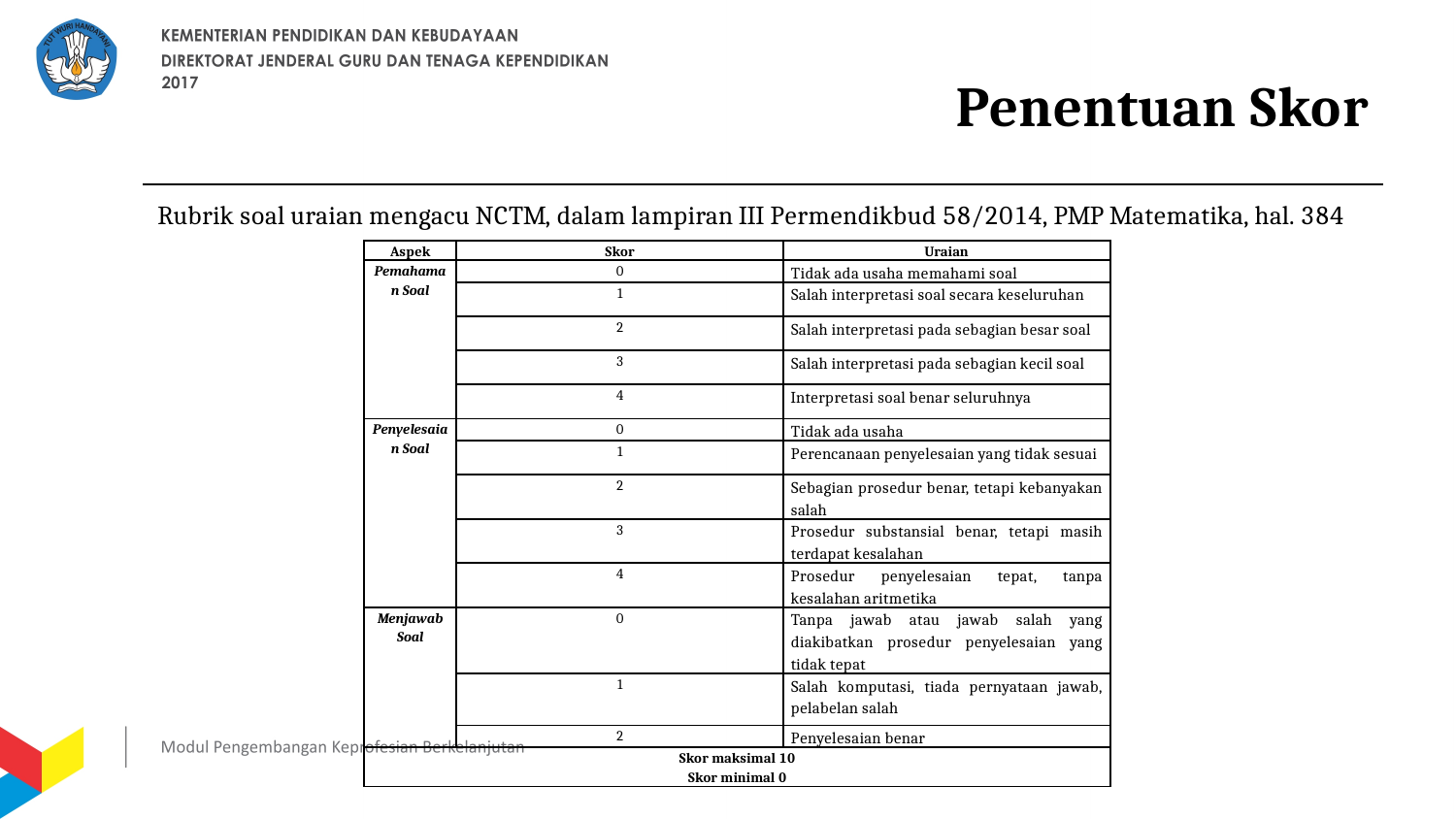

# Penentuan Skor
Rubrik soal uraian mengacu NCTM, dalam lampiran III Permendikbud 58/2014, PMP Matematika, hal. 384

| Aspek | Skor | Uraian |
| --- | --- | --- |
| Pemahaman Soal | 0 | Tidak ada usaha memahami soal |
|  | 1 | Salah interpretasi soal secara keseluruhan |
|  | 2 | Salah interpretasi pada sebagian besar soal |
|  | 3 | Salah interpretasi pada sebagian kecil soal |
|  | 4 | Interpretasi soal benar seluruhnya |
| Penyelesaian Soal | 0 | Tidak ada usaha |
|  | 1 | Perencanaan penyelesaian yang tidak sesuai |
|  | 2 | Sebagian prosedur benar, tetapi kebanyakan salah |
|  | 3 | Prosedur substansial benar, tetapi masih terdapat kesalahan |
|  | 4 | Prosedur penyelesaian tepat, tanpa kesalahan aritmetika |
| Menjawab Soal | 0 | Tanpa jawab atau jawab salah yang diakibatkan prosedur penyelesaian yang tidak tepat |
|  | 1 | Salah komputasi, tiada pernyataan jawab, pelabelan salah |
|  | 2 | Penyelesaian benar |
| Skor maksimal 10 Skor minimal 0 |  |  |